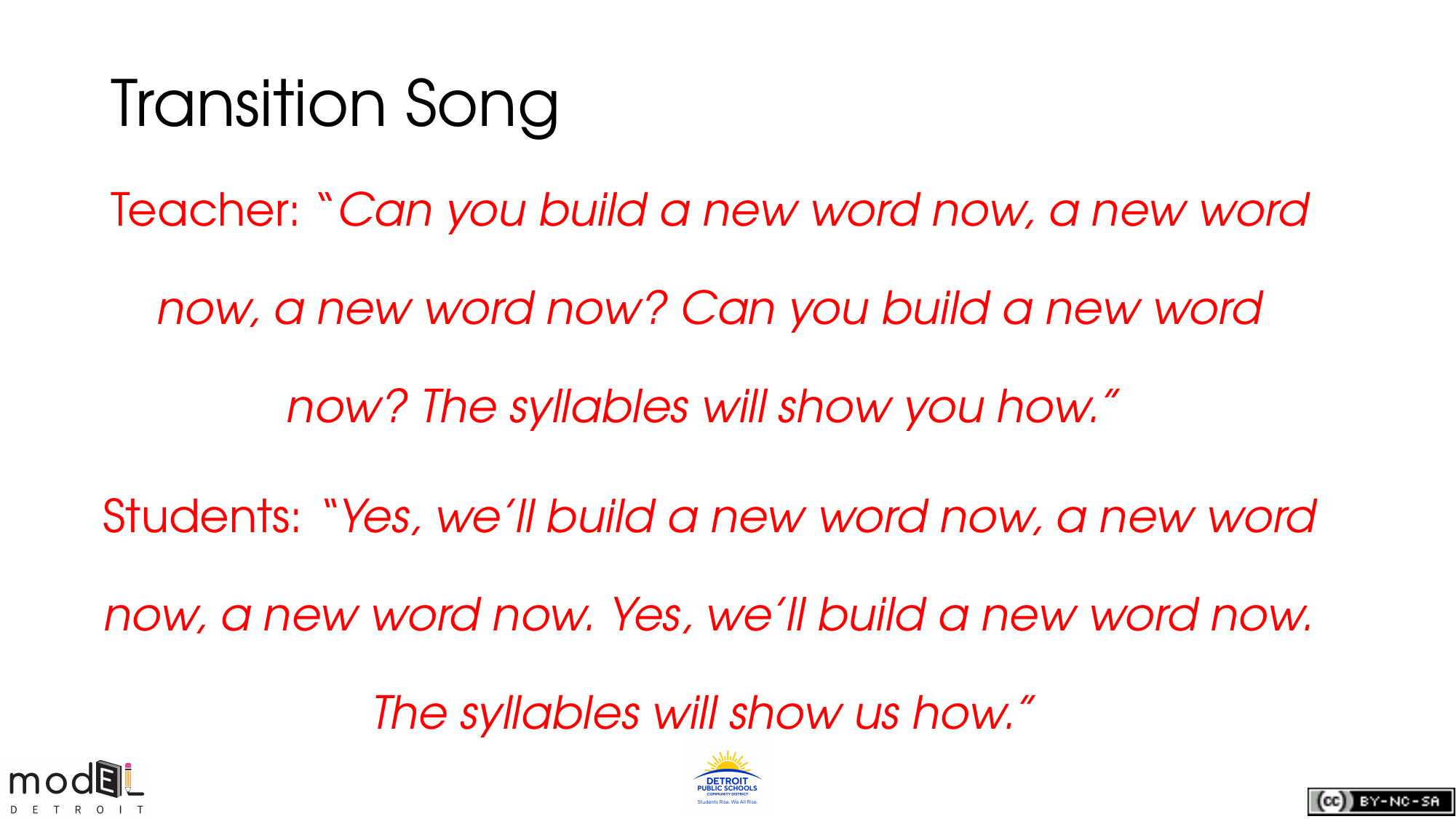

# Transition Song

Teacher: “Can you build a new word now, a new word now, a new word now? Can you build a new word now? The syllables will show you how.”
Students: “Yes, we’ll build a new word now, a new word now, a new word now. Yes, we’ll build a new word now. The syllables will show us how.”